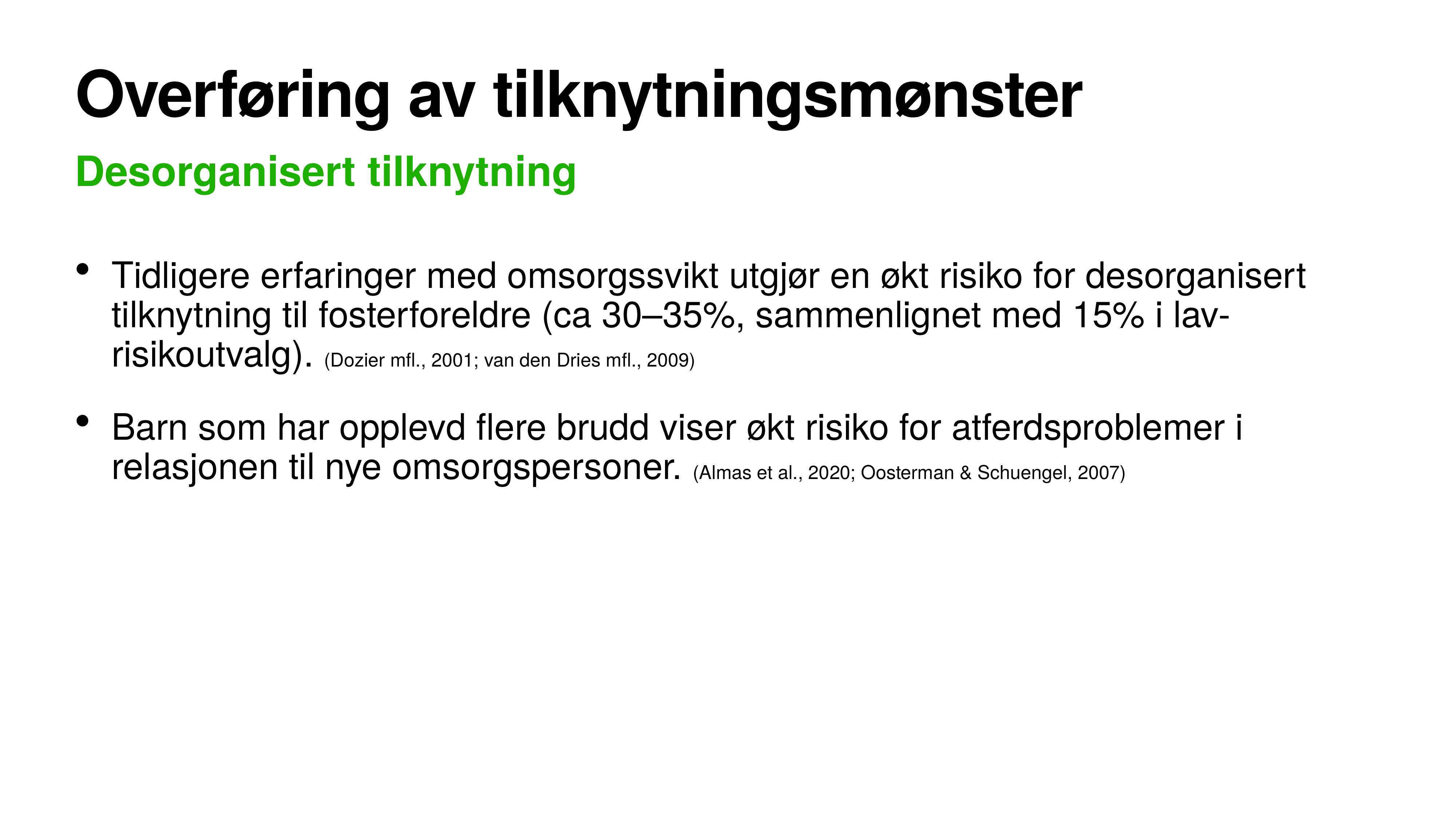

# Overføring av tilknytningsmønster
Desorganisert tilknytning
Tidligere erfaringer med omsorgssvikt utgjør en økt risiko for desorganisert tilknytning til fosterforeldre (ca 30–35%, sammenlignet med 15% i lav-risikoutvalg). (Dozier mfl., 2001; van den Dries mfl., 2009)
Barn som har opplevd flere brudd viser økt risiko for atferdsproblemer i relasjonen til nye omsorgspersoner. (Almas et al., 2020; Oosterman & Schuengel, 2007)